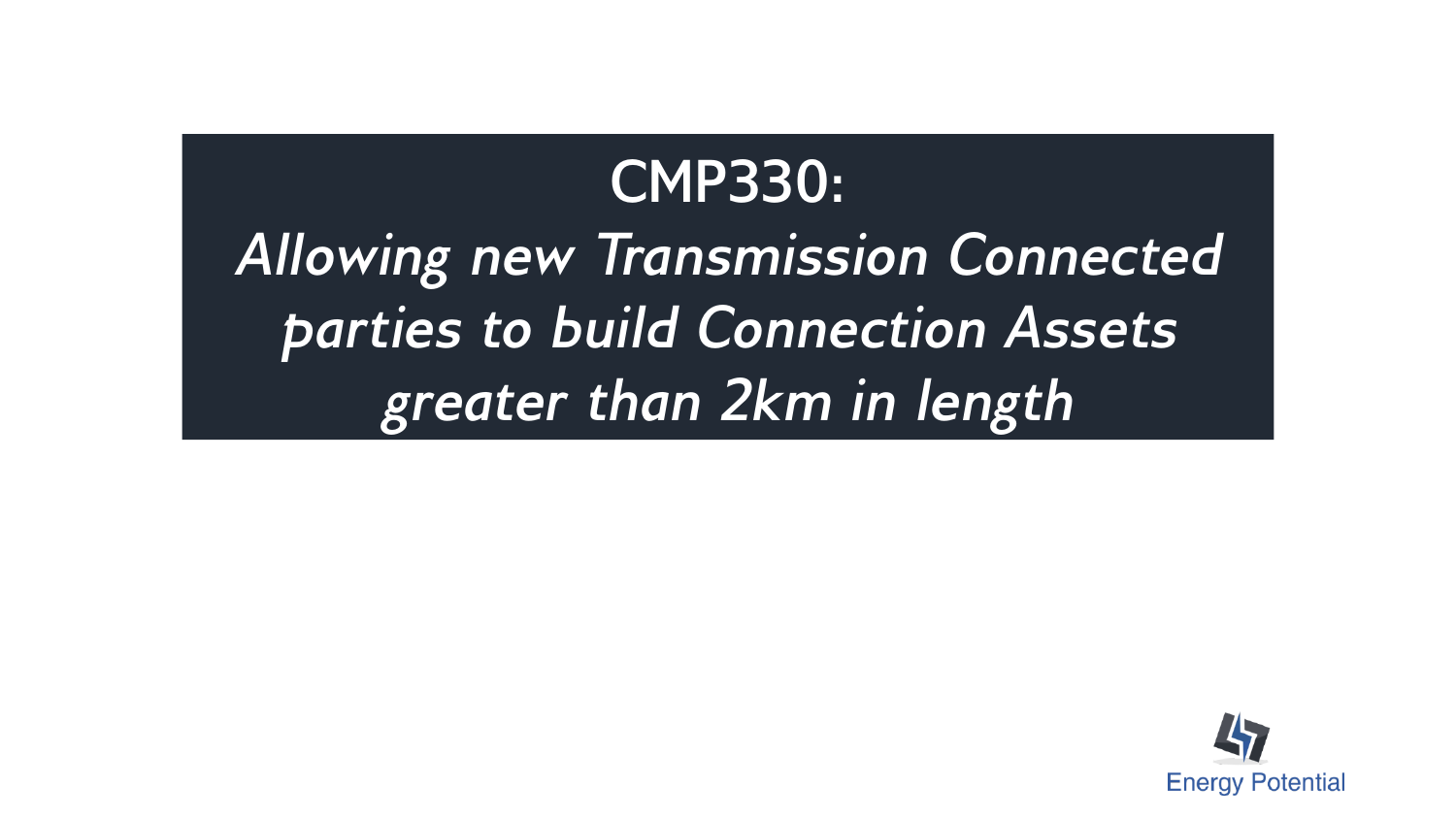

# CMP330: Allowing new Transmission Connected parties to build Connection Assets greater than 2km in length